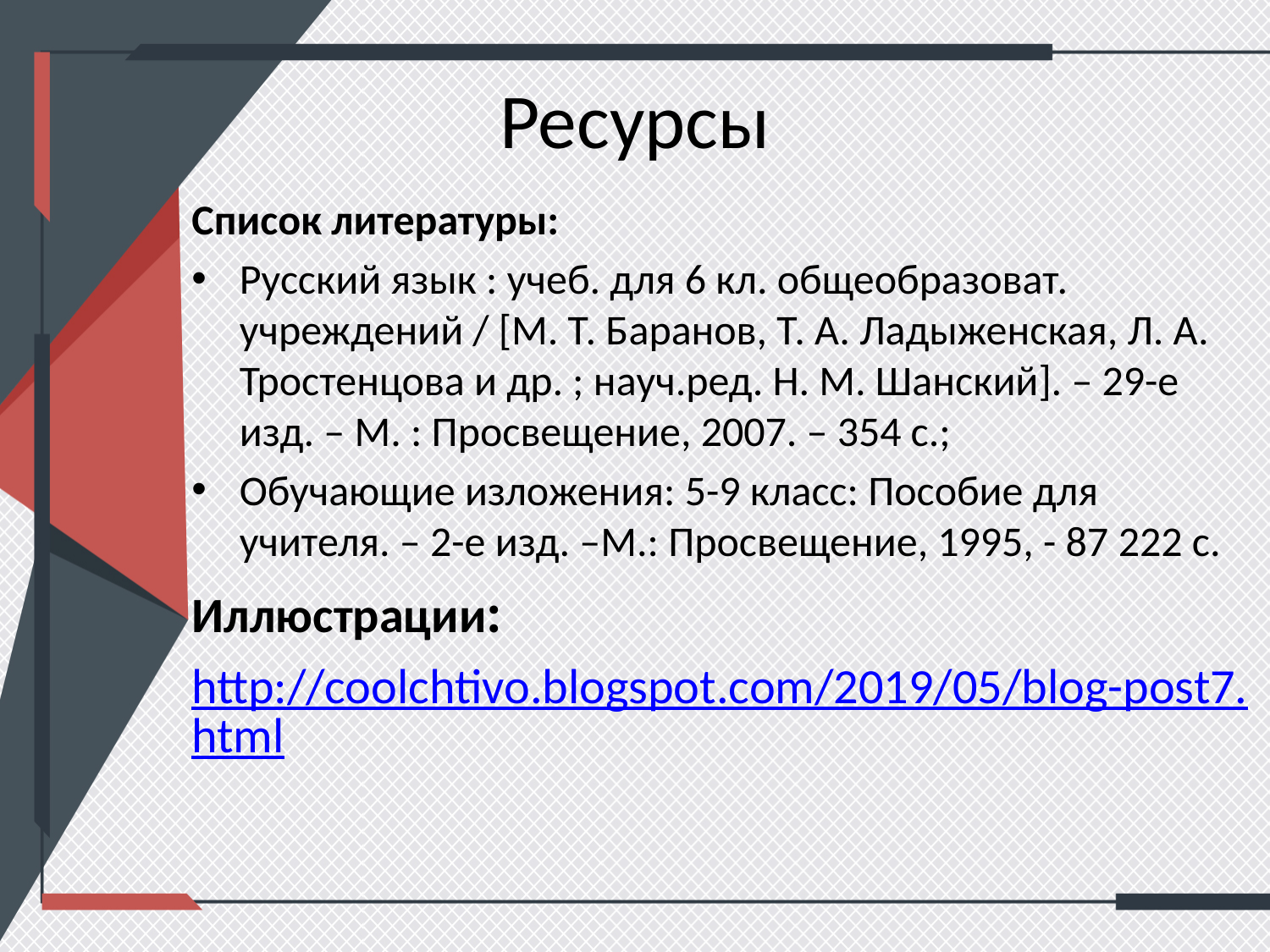

# Ресурсы
Список литературы:
Русский язык : учеб. для 6 кл. общеобразоват. учреждений / [М. Т. Баранов, Т. А. Ладыженская, Л. А. Тростенцова и др. ; науч.ред. Н. М. Шанский]. – 29-е изд. – М. : Просвещение, 2007. – 354 с.;
Обучающие изложения: 5-9 класс: Пособие для учителя. – 2-е изд. –М.: Просвещение, 1995, - 87 222 с.
Иллюстрации:
http://coolchtivo.blogspot.com/2019/05/blog-post7.html